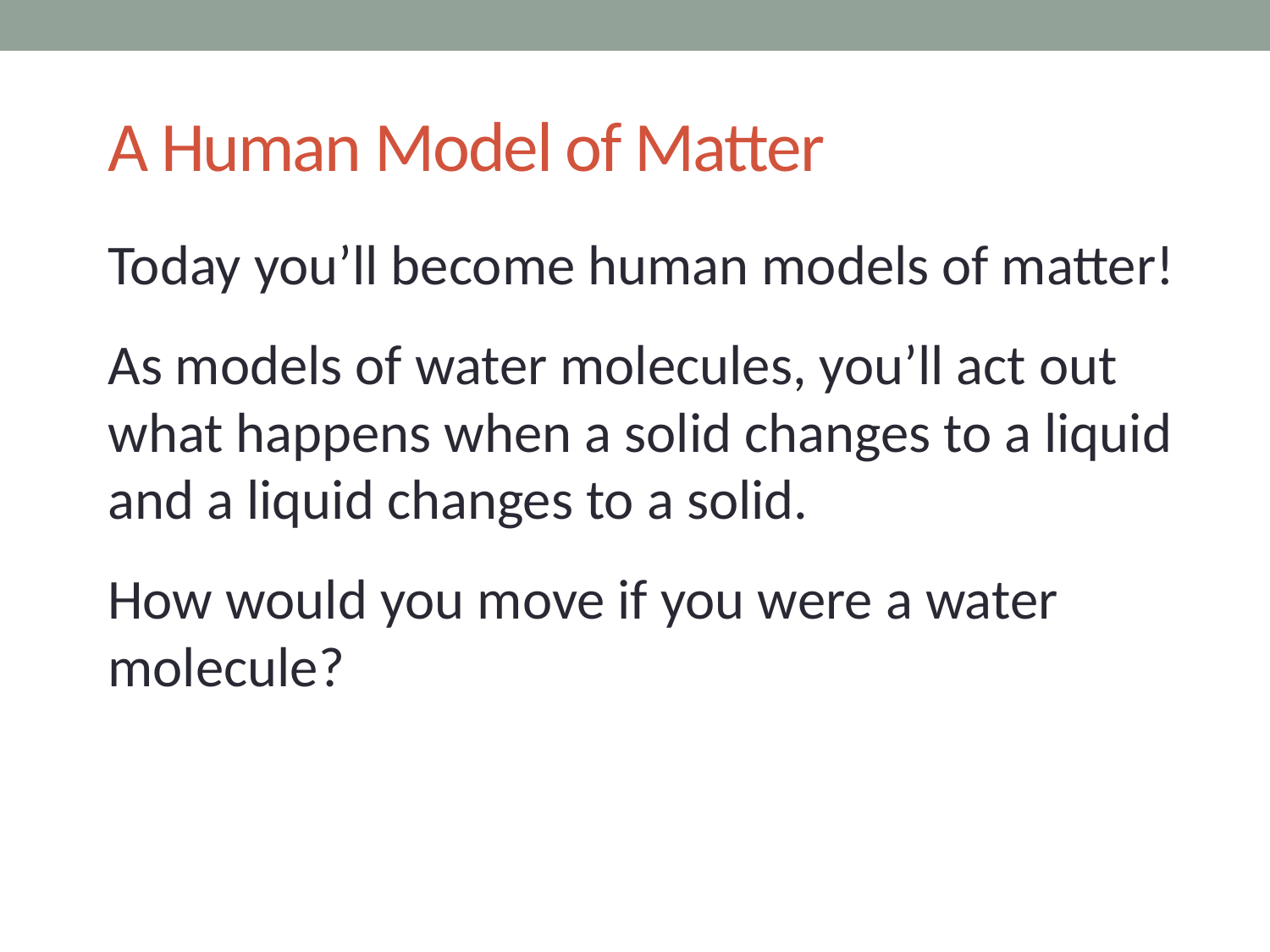

# A Human Model of Matter
Today you’ll become human models of matter!
As models of water molecules, you’ll act out what happens when a solid changes to a liquid and a liquid changes to a solid.
How would you move if you were a water molecule?